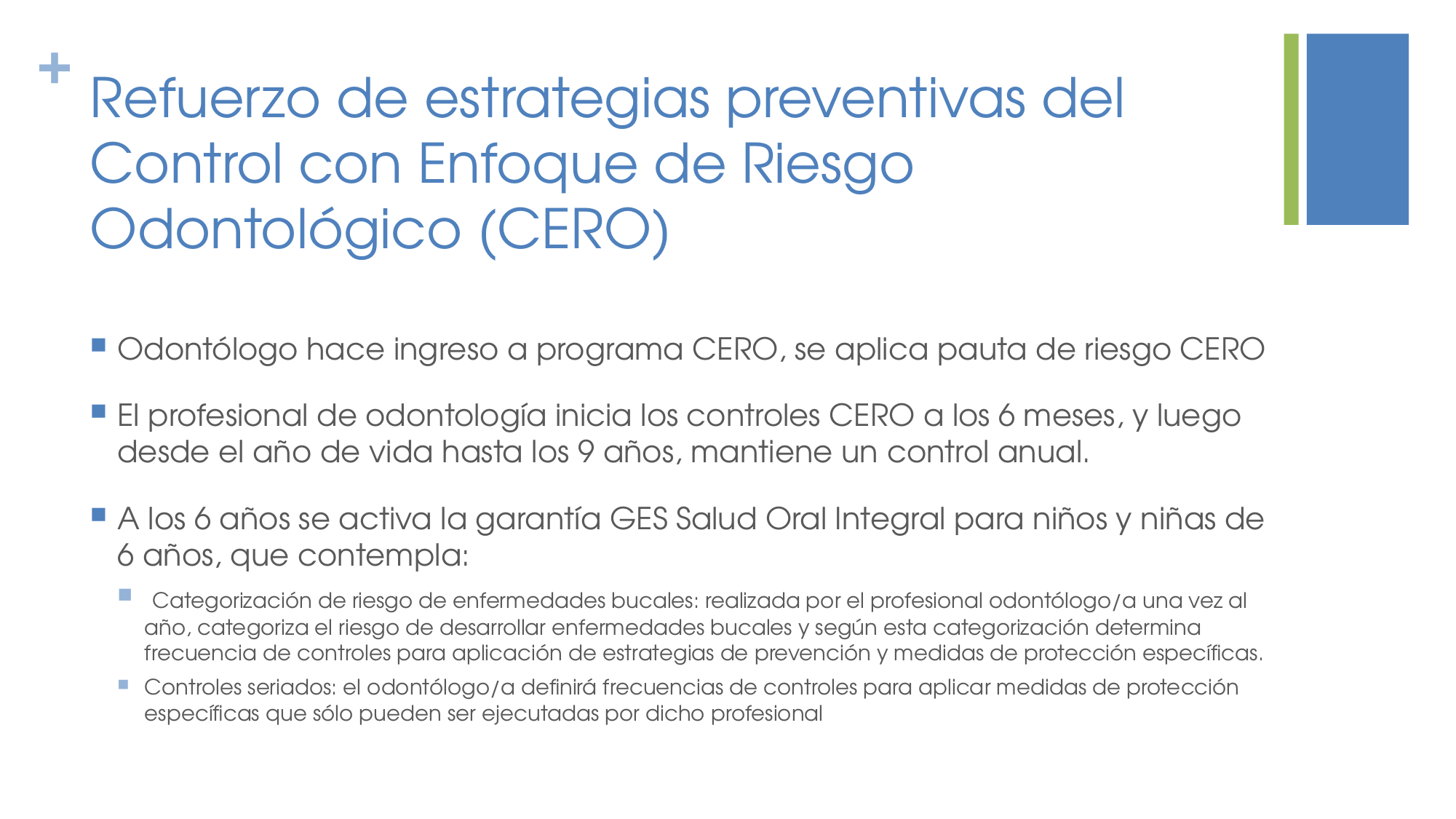

# Refuerzo de estrategias preventivas del Control con Enfoque de Riesgo Odontológico (CERO)
Odontólogo hace ingreso a programa CERO, se aplica pauta de riesgo CERO
El profesional de odontología inicia los controles CERO a los 6 meses, y luego desde el año de vida hasta los 9 años, mantiene un control anual.
A los 6 años se activa la garantía GES Salud Oral Integral para niños y niñas de 6 años, que contempla:
 Categorización de riesgo de enfermedades bucales: realizada por el profesional odontólogo/a una vez al año, categoriza el riesgo de desarrollar enfermedades bucales y según esta categorización determina frecuencia de controles para aplicación de estrategias de prevención y medidas de protección específicas.
Controles seriados: el odontólogo/a definirá frecuencias de controles para aplicar medidas de protección específicas que sólo pueden ser ejecutadas por dicho profesional